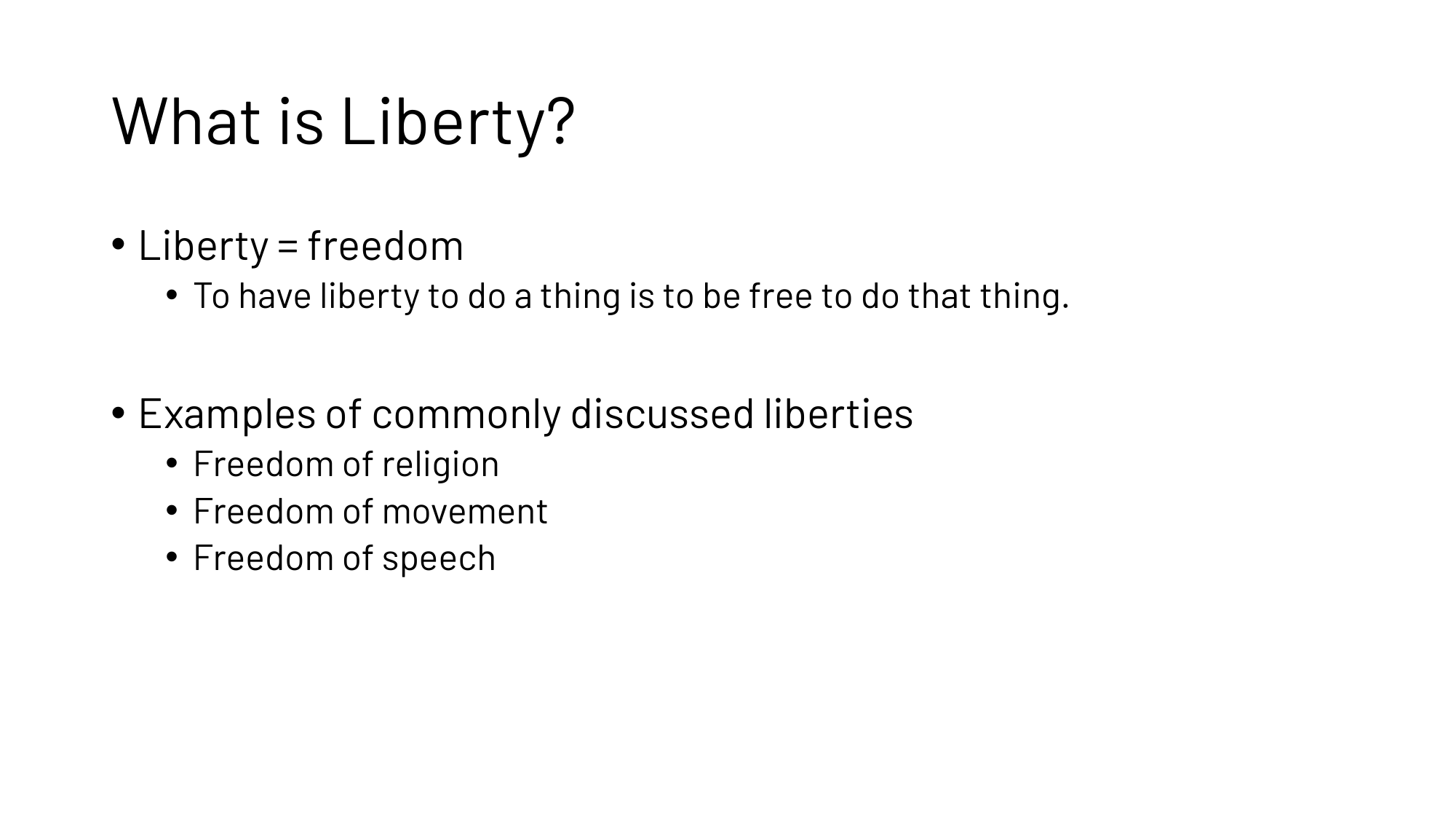

# What is Liberty?
Liberty = freedom
To have liberty to do a thing is to be free to do that thing.

Examples of commonly discussed liberties
Freedom of religion
Freedom of movement
Freedom of speech